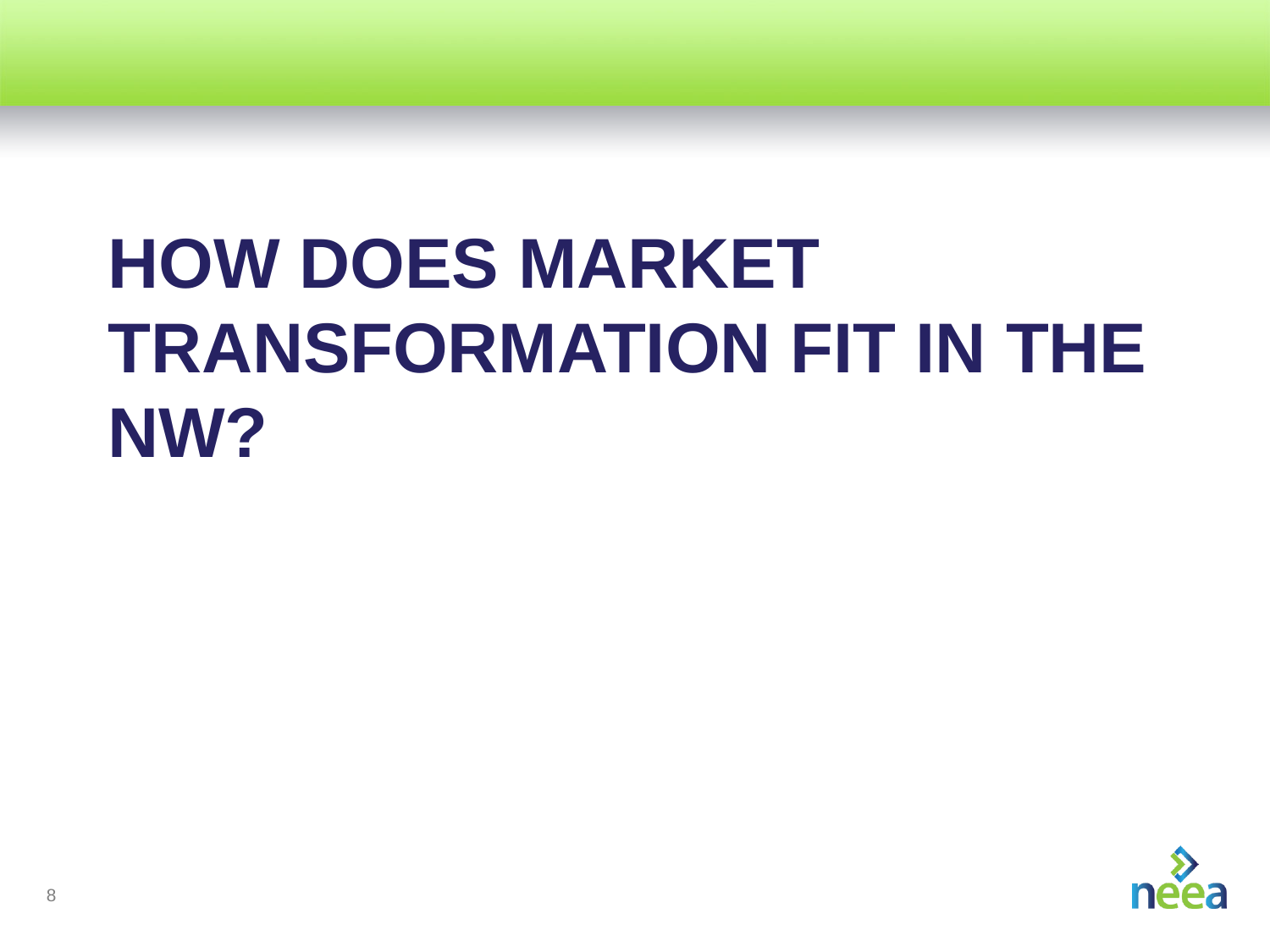

# How does Market Transformation fit in the NW?
8